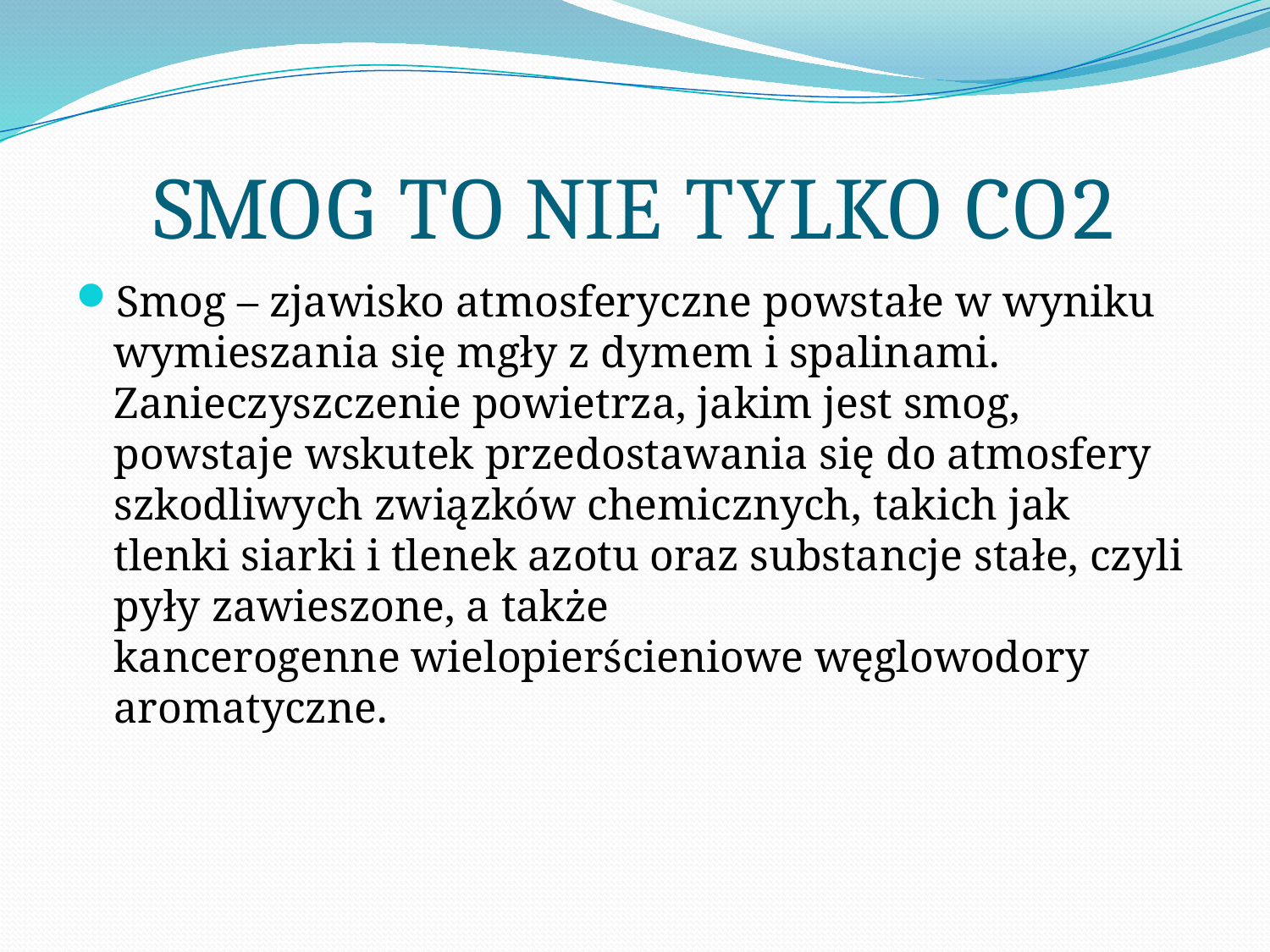

# SMOG TO NIE TYLKO CO2
Smog – zjawisko atmosferyczne powstałe w wyniku wymieszania się mgły z dymem i spalinami. Zanieczyszczenie powietrza, jakim jest smog, powstaje wskutek przedostawania się do atmosfery szkodliwych związków chemicznych, takich jak tlenki siarki i tlenek azotu oraz substancje stałe, czyli pyły zawieszone, a także kancerogenne wielopierścieniowe węglowodory aromatyczne.